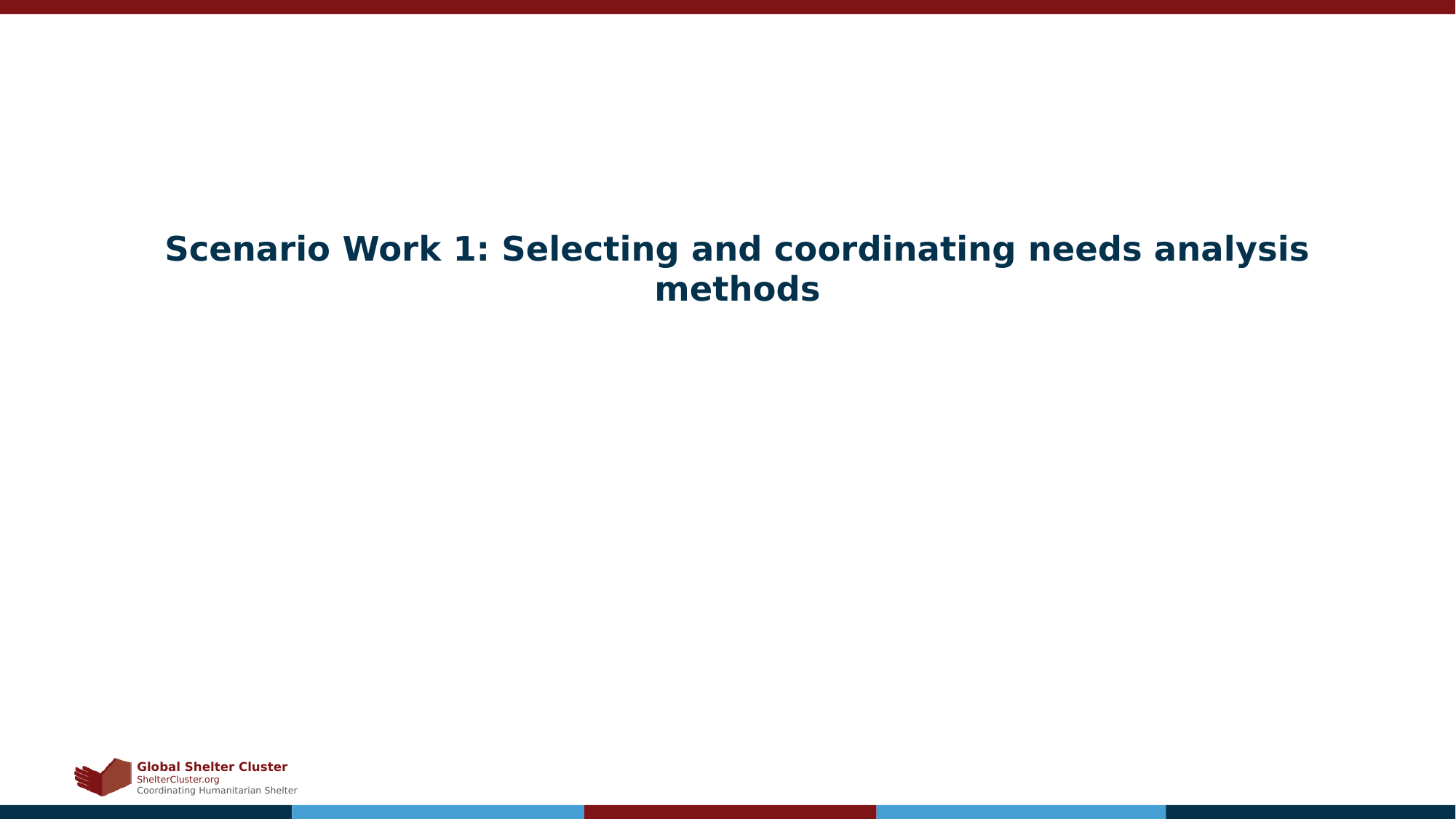

# Scenario Work 1: Selecting and coordinating needs analysis methods